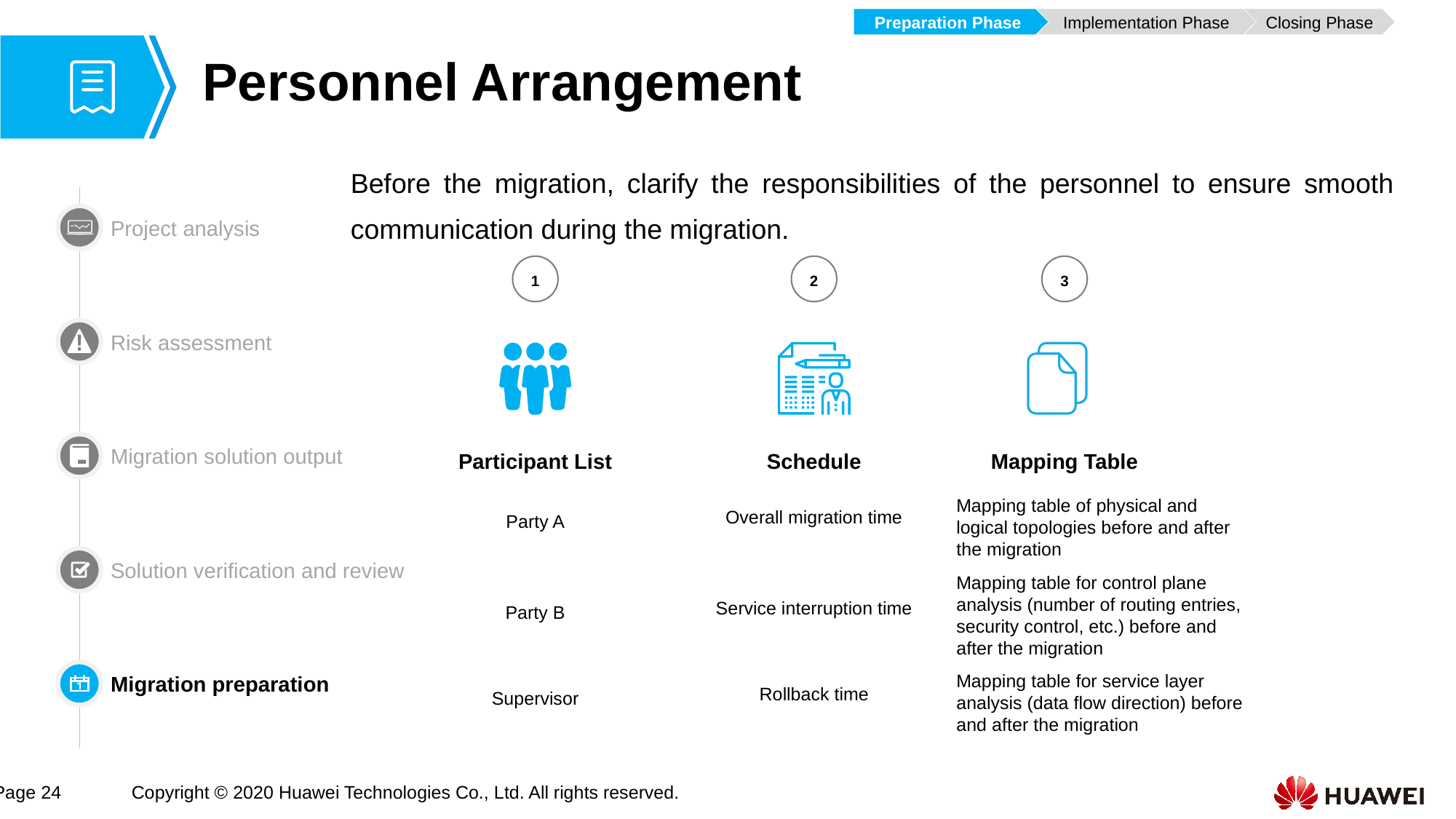

Preparation Phase
Implementation Phase
Closing Phase
# Personnel Arrangement
Before the migration, clarify the responsibilities of the personnel to ensure smooth communication during the migration.
Project analysis

1
2
3
Risk assessment

Migration solution output
Participant List
Schedule
Mapping Table

Mapping table of physical and logical topologies before and after the migration
Party A
Overall migration time
Solution verification and review

Mapping table for control plane analysis (number of routing entries, security control, etc.) before and after the migration
Party B
Service interruption time
Migration preparation

Mapping table for service layer analysis (data flow direction) before and after the migration
Supervisor
Rollback time